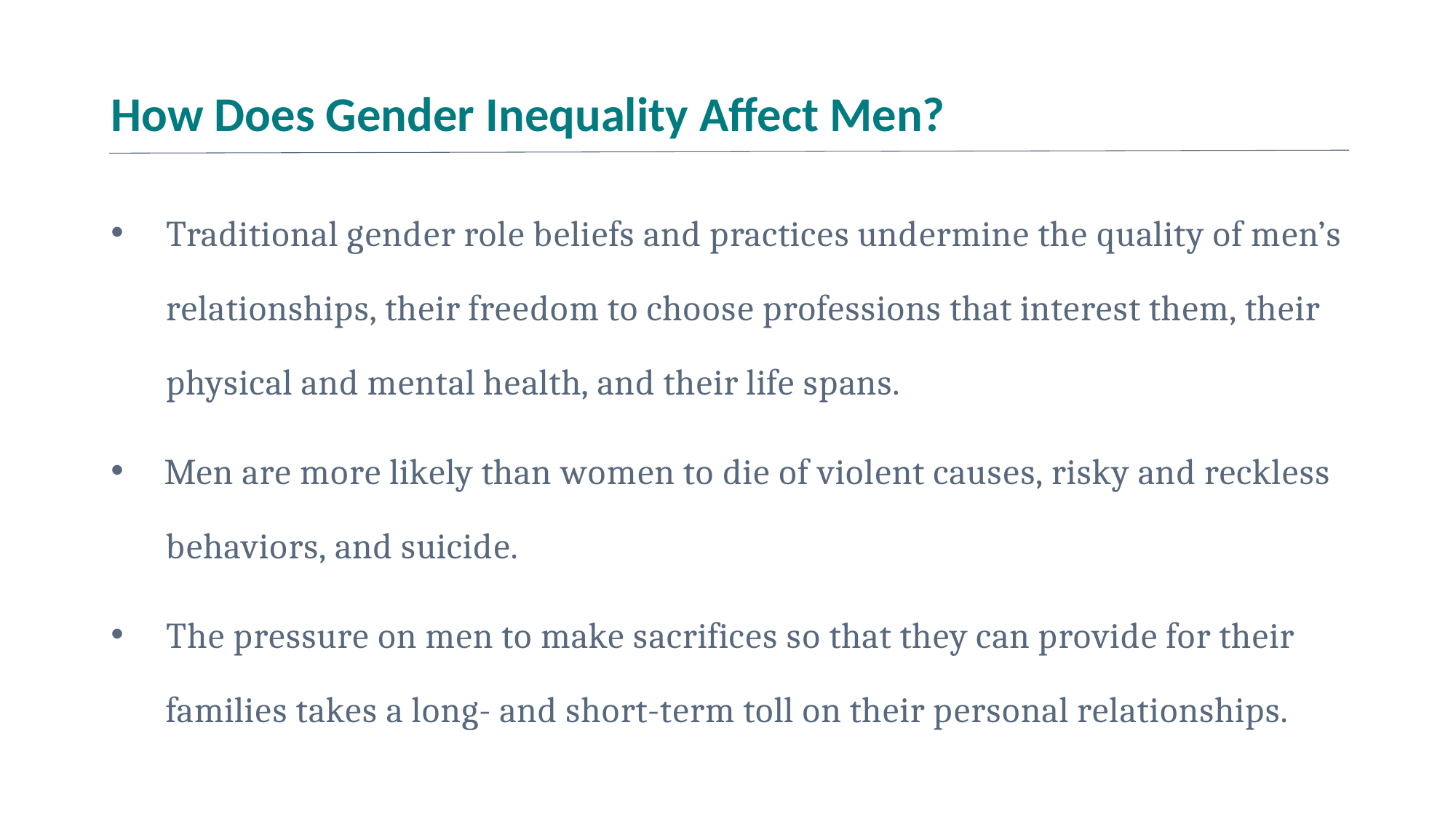

# How Does Gender Inequality Affect Men?
Traditional gender role beliefs and practices undermine the quality of men’s relationships, their freedom to choose professions that interest them, their physical and mental health, and their life spans.
Men are more likely than women to die of violent causes, risky and reckless behaviors, and suicide.
The pressure on men to make sacrifices so that they can provide for their families takes a long- and short-term toll on their personal relationships.